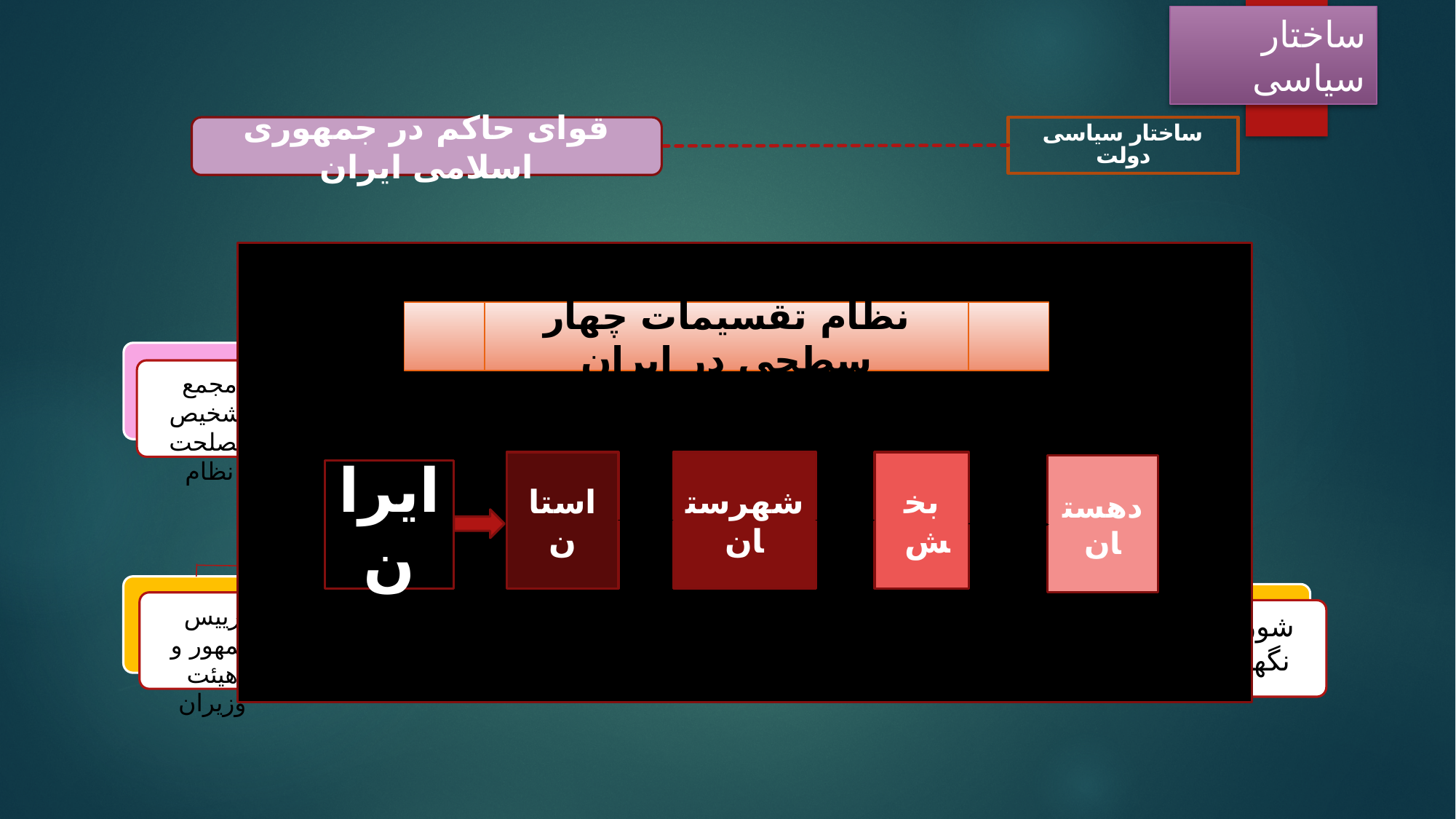

ساختار سیاسی
قوای حاکم در جمهوری اسلامی ایران
ساختار سیاسی دولت

رهبر
قوه مجریه
قوه قضاییه
دیوان عالی کشور
دیوان عدالت اداری
سازمان بازرسی کل کشور
قوه مقننه
دیوان محاسبات کشور

مجلس خبرگان رهبری

مجمع تشخیص مصلحت نظام

رییس جمهور و هیئت وزیران

شورای نگهبان

مجلس شورای اسلامی

نظام تقسیمات چهار سطحی در ایران
استان
شهرستان
بخش
دهستان
ایران